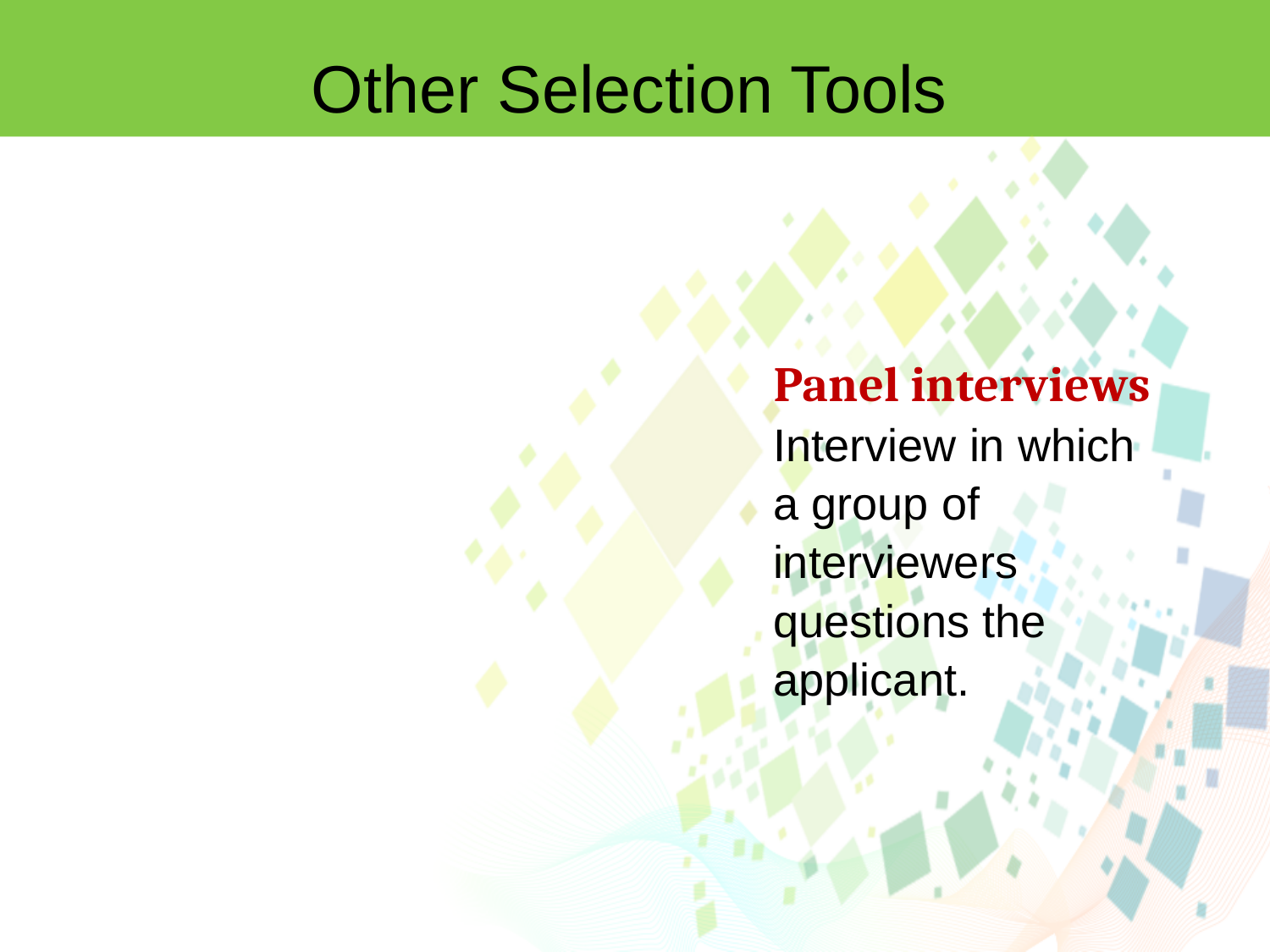

Other Selection Tools
Panel interviews
Interview in which a group of interviewers questions the applicant.